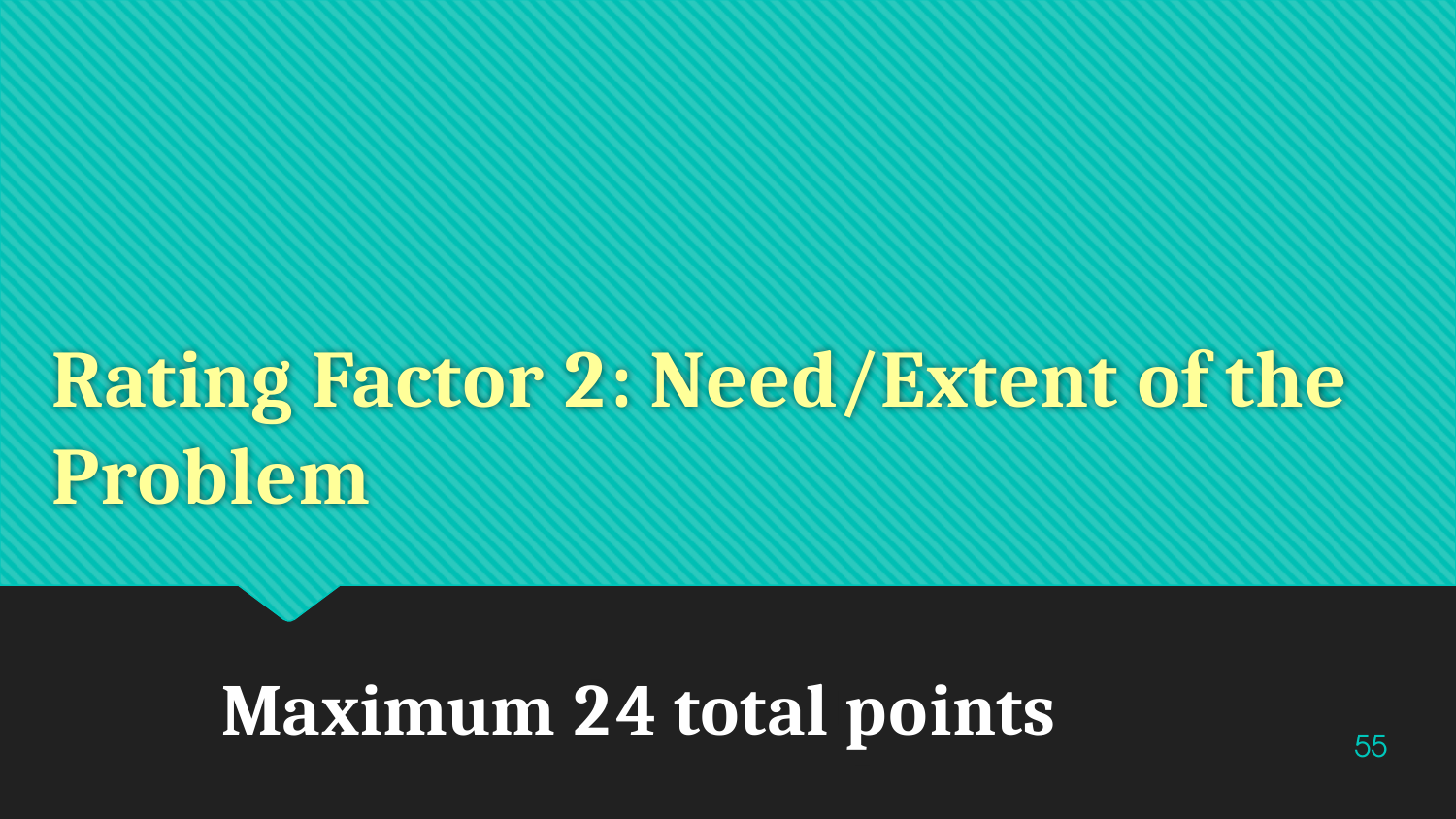

# Rating Factor 2: Need/Extent of the Problem
Maximum 24 total points

55